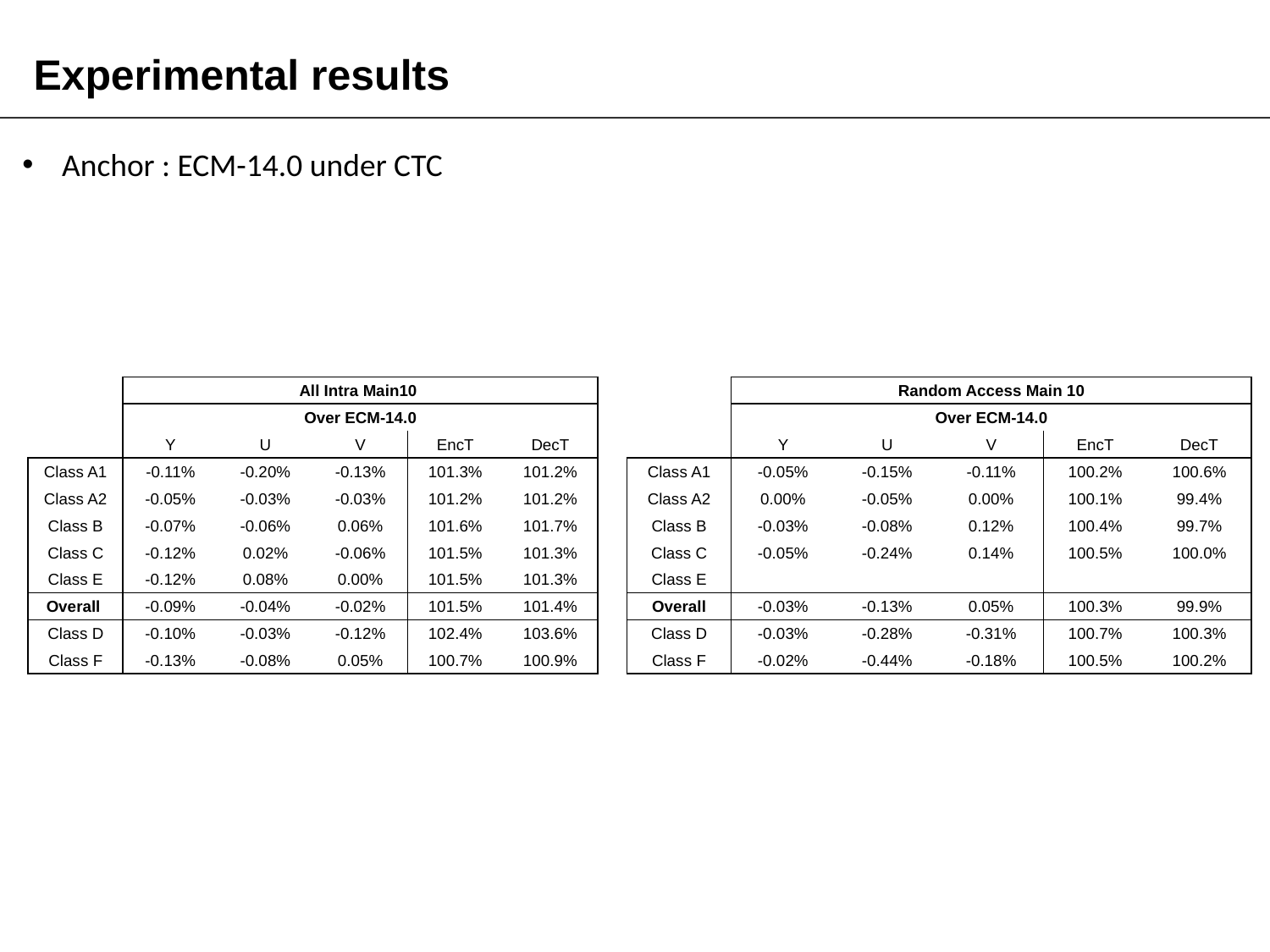

Experimental results

Anchor : ECM-14.0 under CTC
|  | All Intra Main10 |  |  |  |  |
| --- | --- | --- | --- | --- | --- |
|  | Over ECM-14.0 |  |  |  |  |
|  | Y | U | V | EncT | DecT |
| Class A1 | -0.11% | -0.20% | -0.13% | 101.3% | 101.2% |
| Class A2 | -0.05% | -0.03% | -0.03% | 101.2% | 101.2% |
| Class B | -0.07% | -0.06% | 0.06% | 101.6% | 101.7% |
| Class C | -0.12% | 0.02% | -0.06% | 101.5% | 101.3% |
| Class E | -0.12% | 0.08% | 0.00% | 101.5% | 101.3% |
| Overall | -0.09% | -0.04% | -0.02% | 101.5% | 101.4% |
| Class D | -0.10% | -0.03% | -0.12% | 102.4% | 103.6% |
| Class F | -0.13% | -0.08% | 0.05% | 100.7% | 100.9% |
|  | Random Access Main 10 |  |  |  |  |
| --- | --- | --- | --- | --- | --- |
|  | Over ECM-14.0 |  |  |  |  |
|  | Y | U | V | EncT | DecT |
| Class A1 | -0.05% | -0.15% | -0.11% | 100.2% | 100.6% |
| Class A2 | 0.00% | -0.05% | 0.00% | 100.1% | 99.4% |
| Class B | -0.03% | -0.08% | 0.12% | 100.4% | 99.7% |
| Class C | -0.05% | -0.24% | 0.14% | 100.5% | 100.0% |
| Class E |  |  |  |  |  |
| Overall | -0.03% | -0.13% | 0.05% | 100.3% | 99.9% |
| Class D | -0.03% | -0.28% | -0.31% | 100.7% | 100.3% |
| Class F | -0.02% | -0.44% | -0.18% | 100.5% | 100.2% |